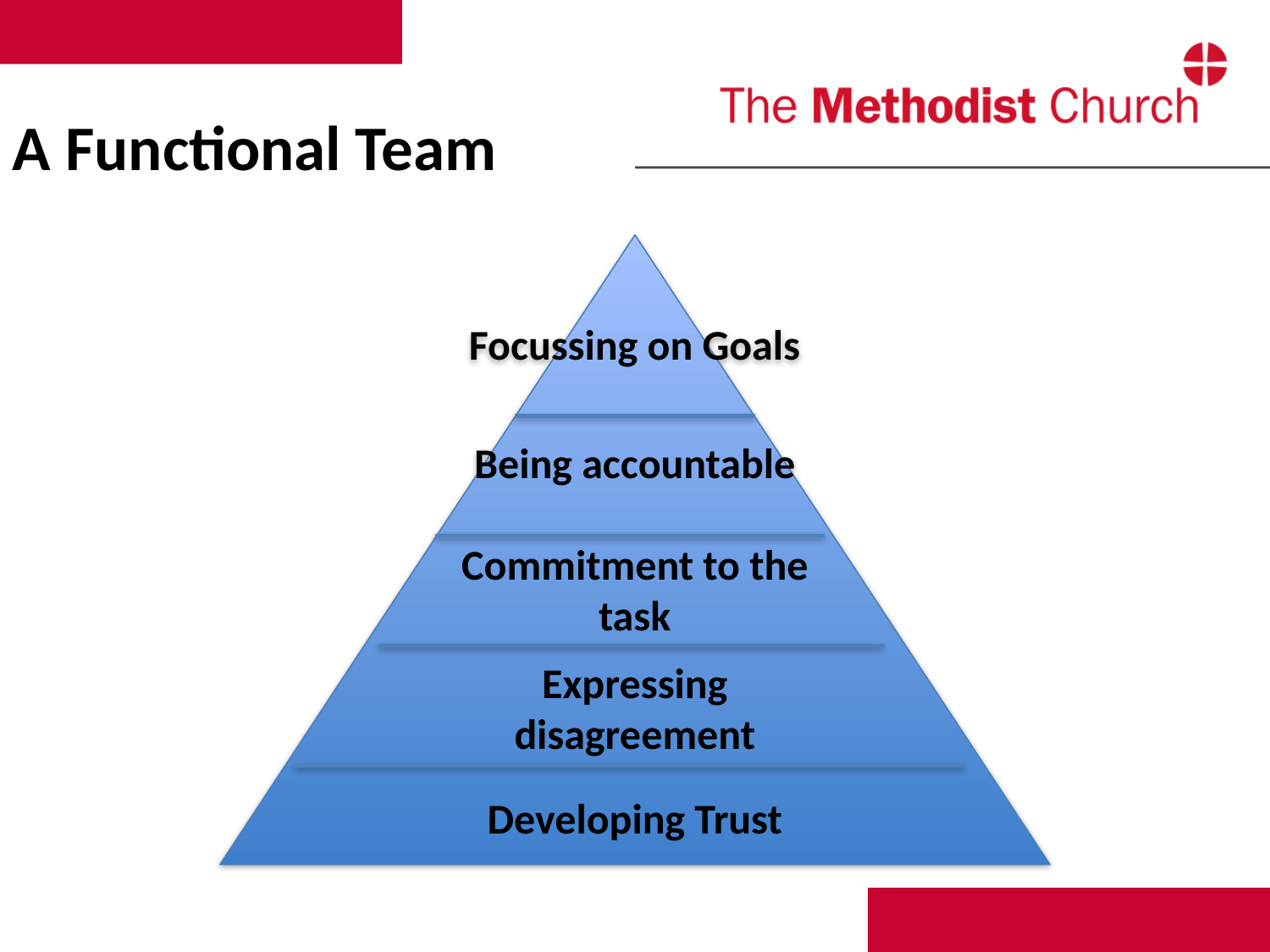

# A Functional Team

Focussing on Goals

Being accountable

Commitment to the task

Expressing disagreement

Developing Trust